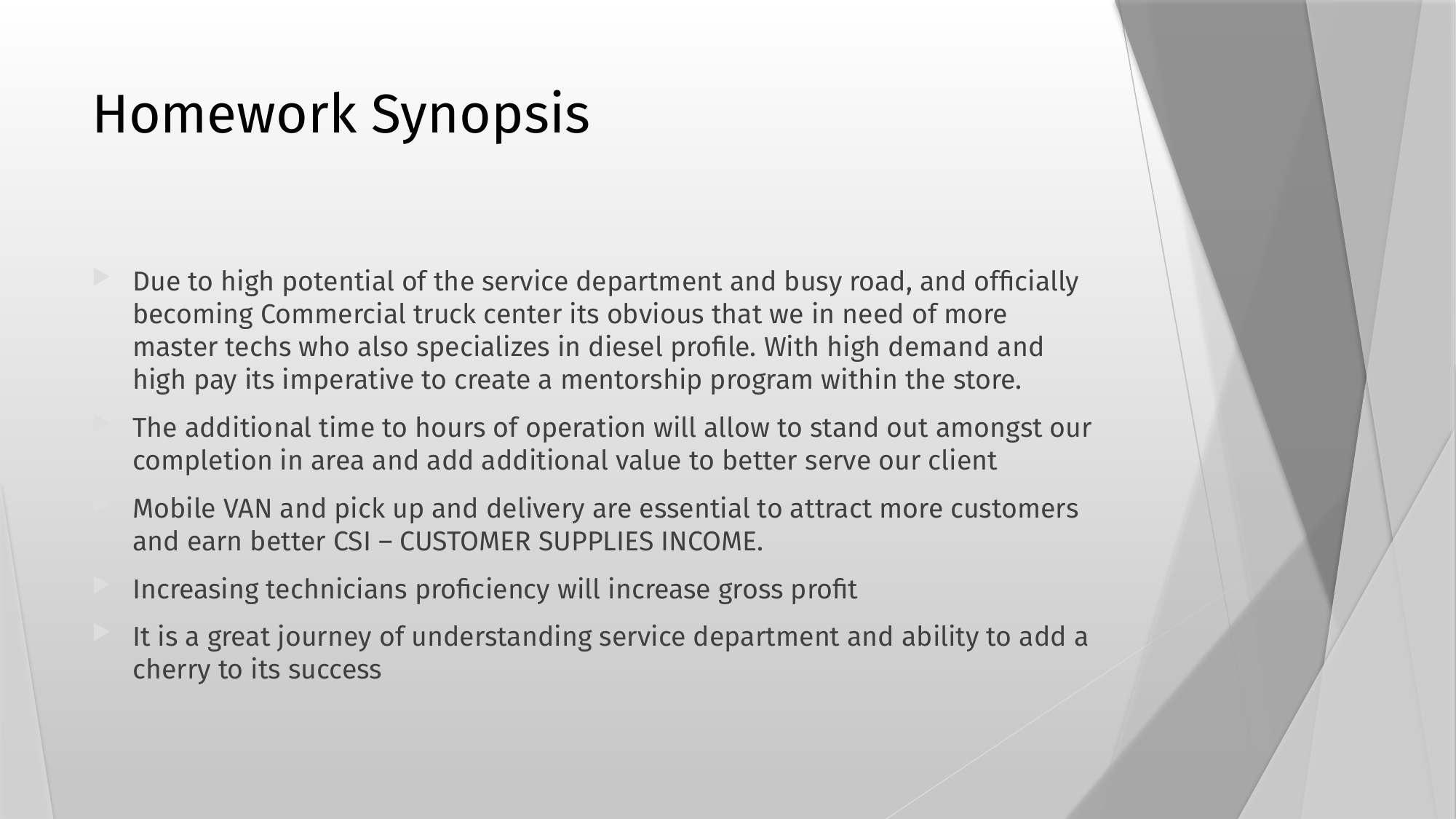

# Homework Synopsis
Due to high potential of the service department and busy road, and officially becoming Commercial truck center its obvious that we in need of more master techs who also specializes in diesel profile. With high demand and high pay its imperative to create a mentorship program within the store.
The additional time to hours of operation will allow to stand out amongst our completion in area and add additional value to better serve our client
Mobile VAN and pick up and delivery are essential to attract more customers and earn better CSI – CUSTOMER SUPPLIES INCOME.
Increasing technicians proficiency will increase gross profit
It is a great journey of understanding service department and ability to add a cherry to its success